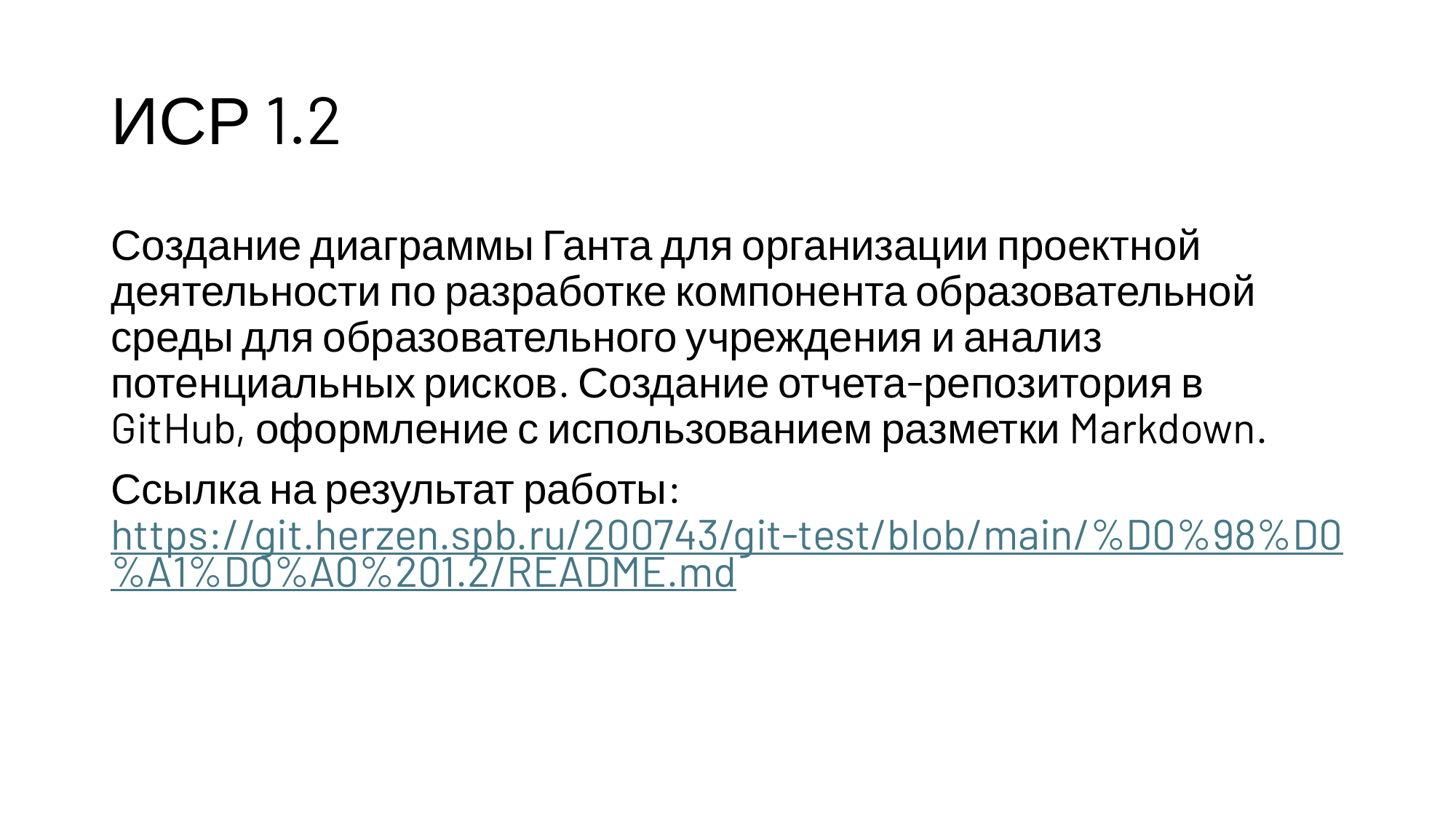

# ИСР 1.2
Создание диаграммы Ганта для организации проектной деятельности по разработке компонента образовательной среды для образовательного учреждения и анализ потенциальных рисков. Создание отчета-репозитория в GitHub, оформление с использованием разметки Markdown.
Ссылка на результат работы: https://git.herzen.spb.ru/200743/git-test/blob/main/%D0%98%D0%A1%D0%A0%201.2/README.md